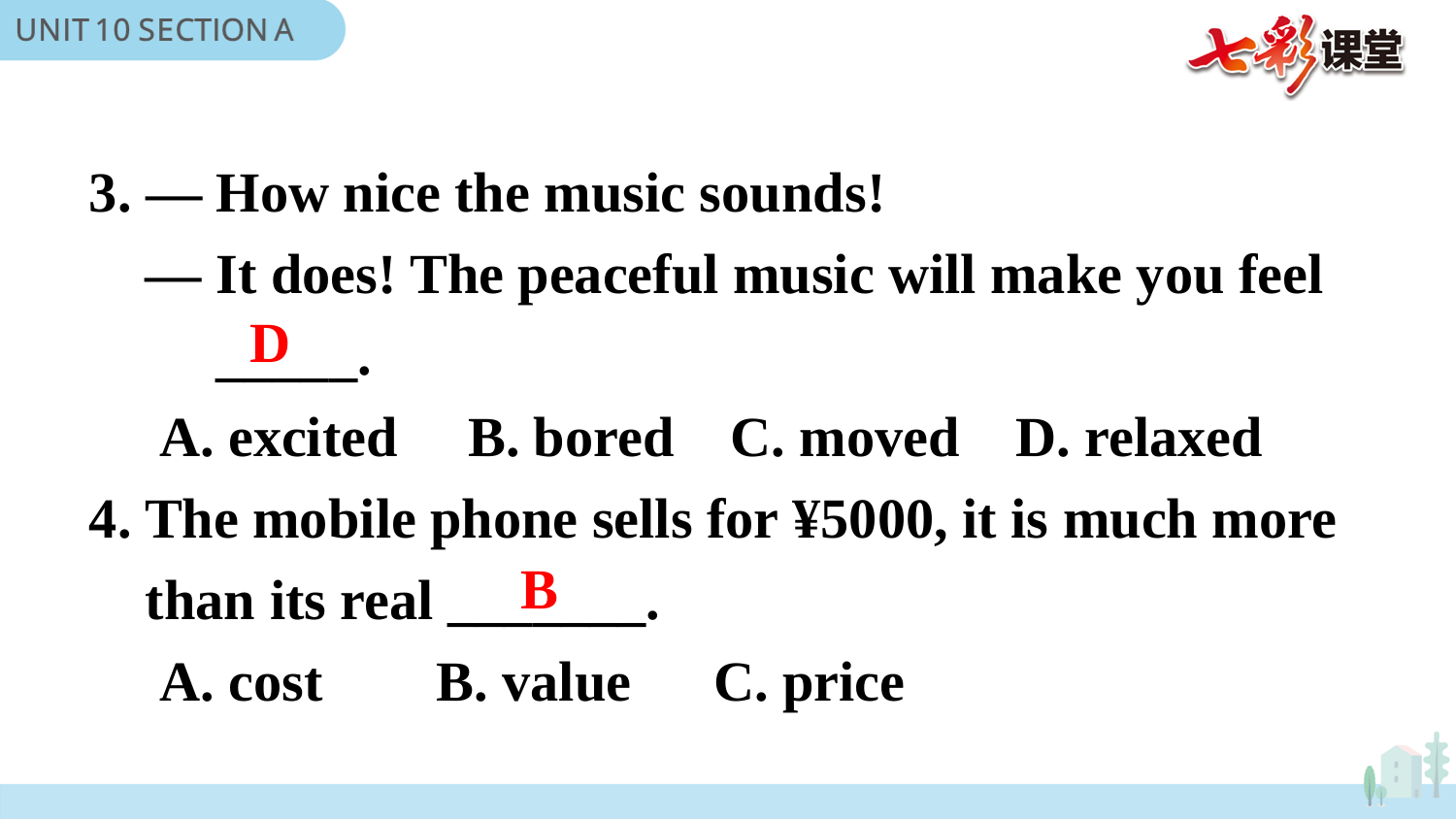

3. — How nice the music sounds!
    — It does! The peaceful music will make you feel
         _____.
     A. excited     B. bored    C. moved    D. relaxed
4. The mobile phone sells for ¥5000, it is much more
    than its real _______.
     A. cost	    B. value	   C. price
D
B